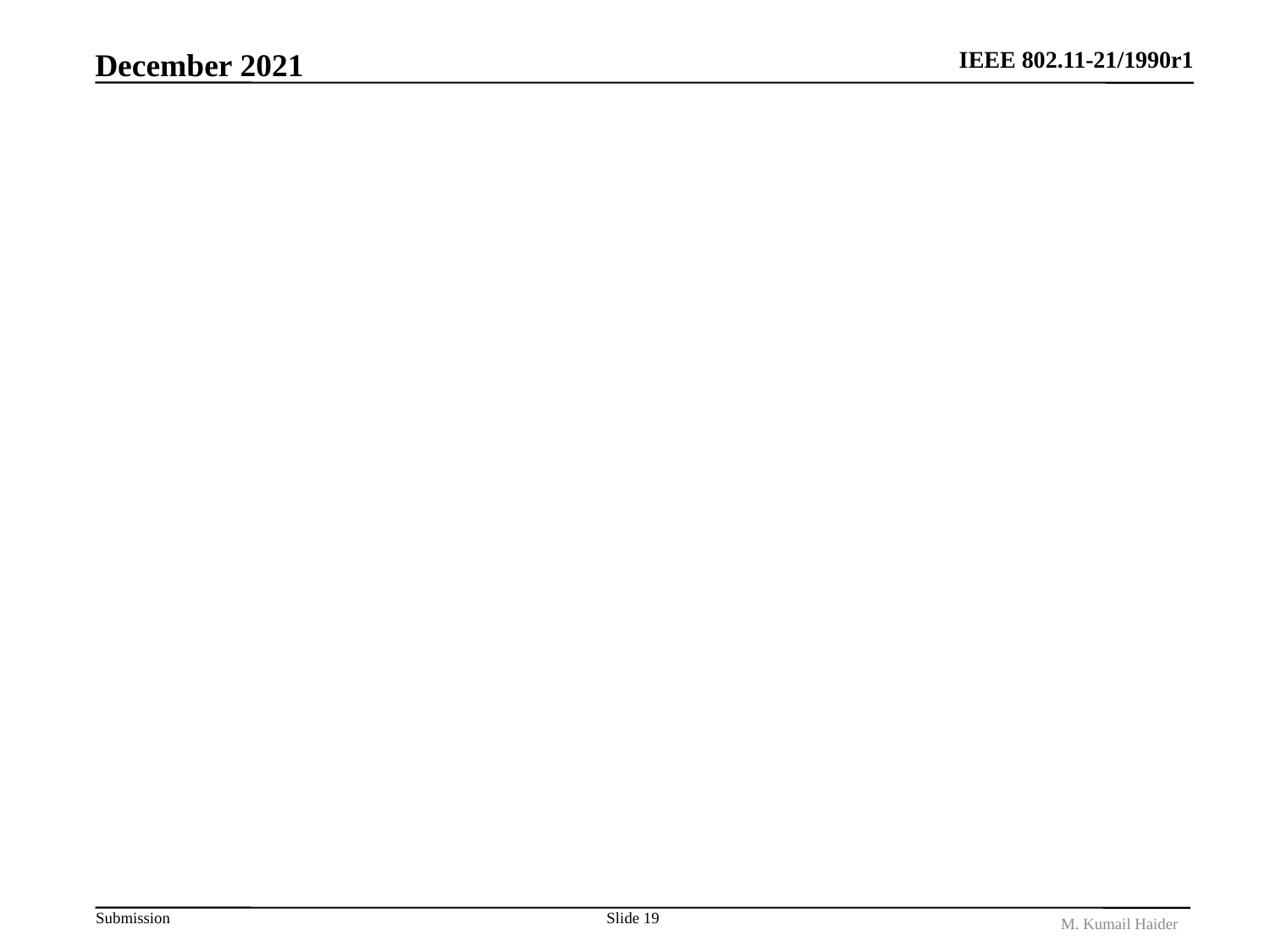

December 2021

#
Slide 19
M. Kumail Haider